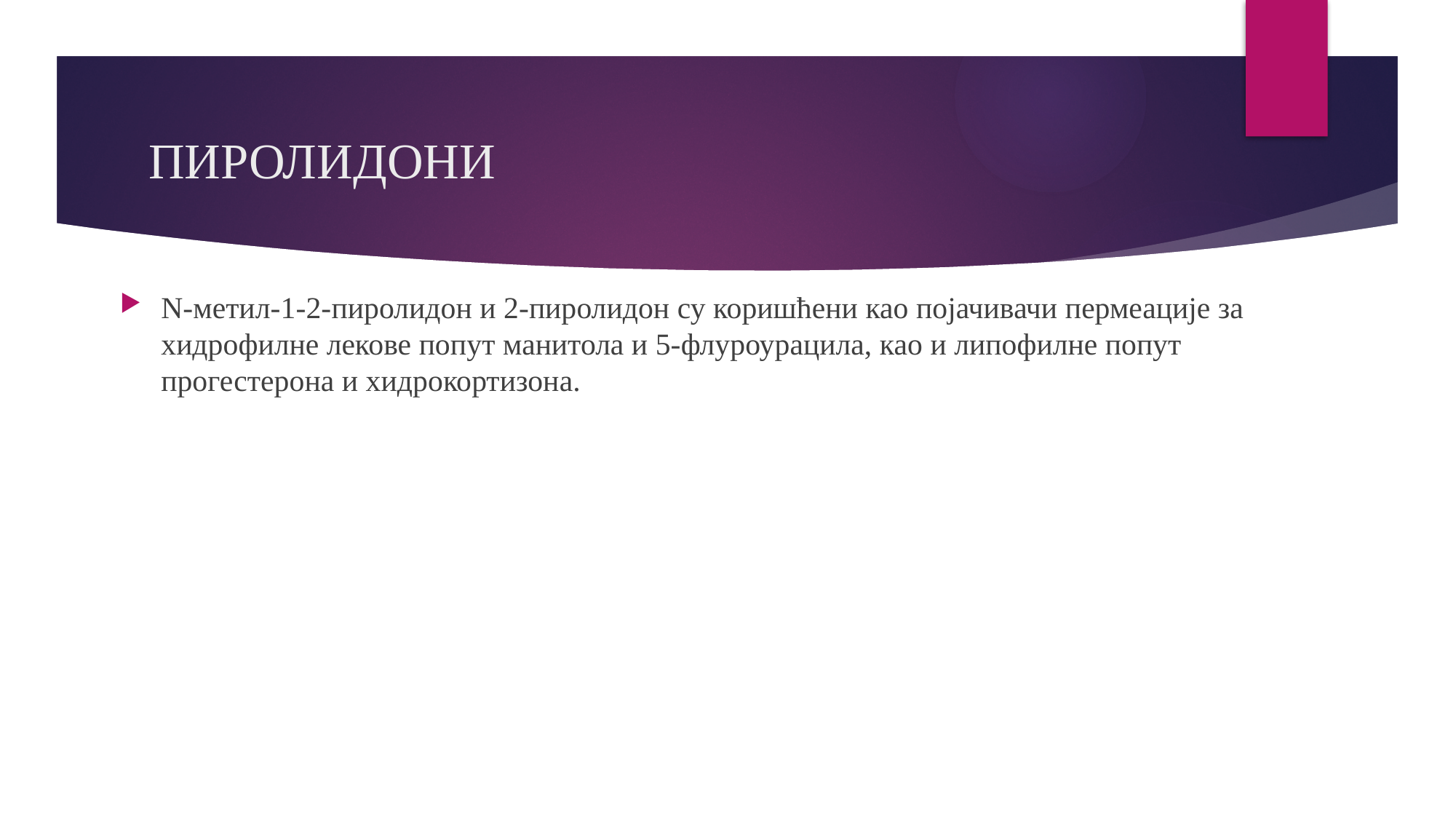

# ПИРОЛИДОНИ
N-метил-1-2-пиролидон и 2-пиролидон су коришћени као појачивачи пермеације за хидрофилне лекове попут манитола и 5-флуроурацила, као и липофилне попут прогестерона и хидрокортизона.